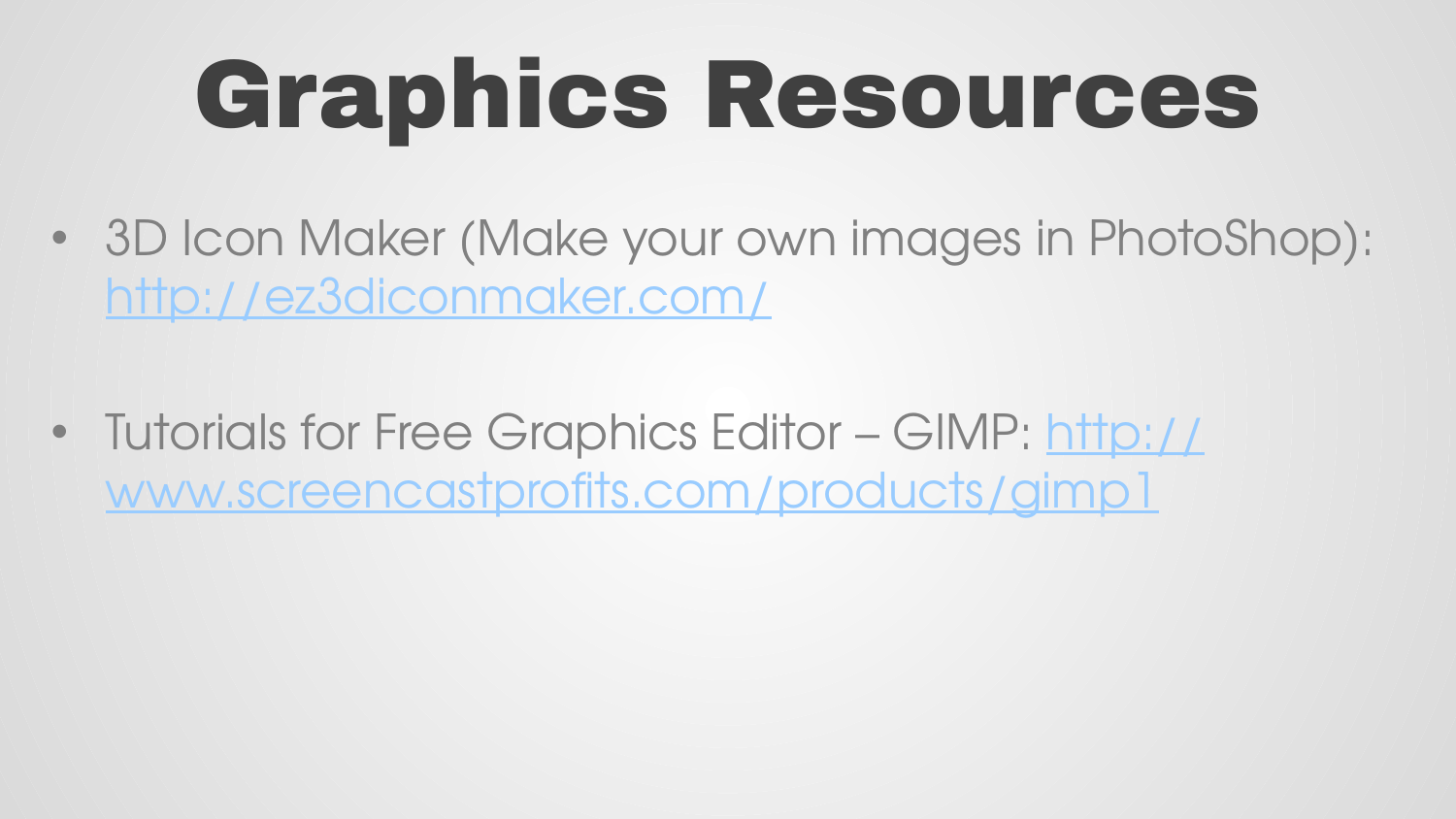

# Graphics Resources
3D Icon Maker (Make your own images in PhotoShop): http://ez3diconmaker.com/

Tutorials for Free Graphics Editor – GIMP: http://www.screencastprofits.com/products/gimp1